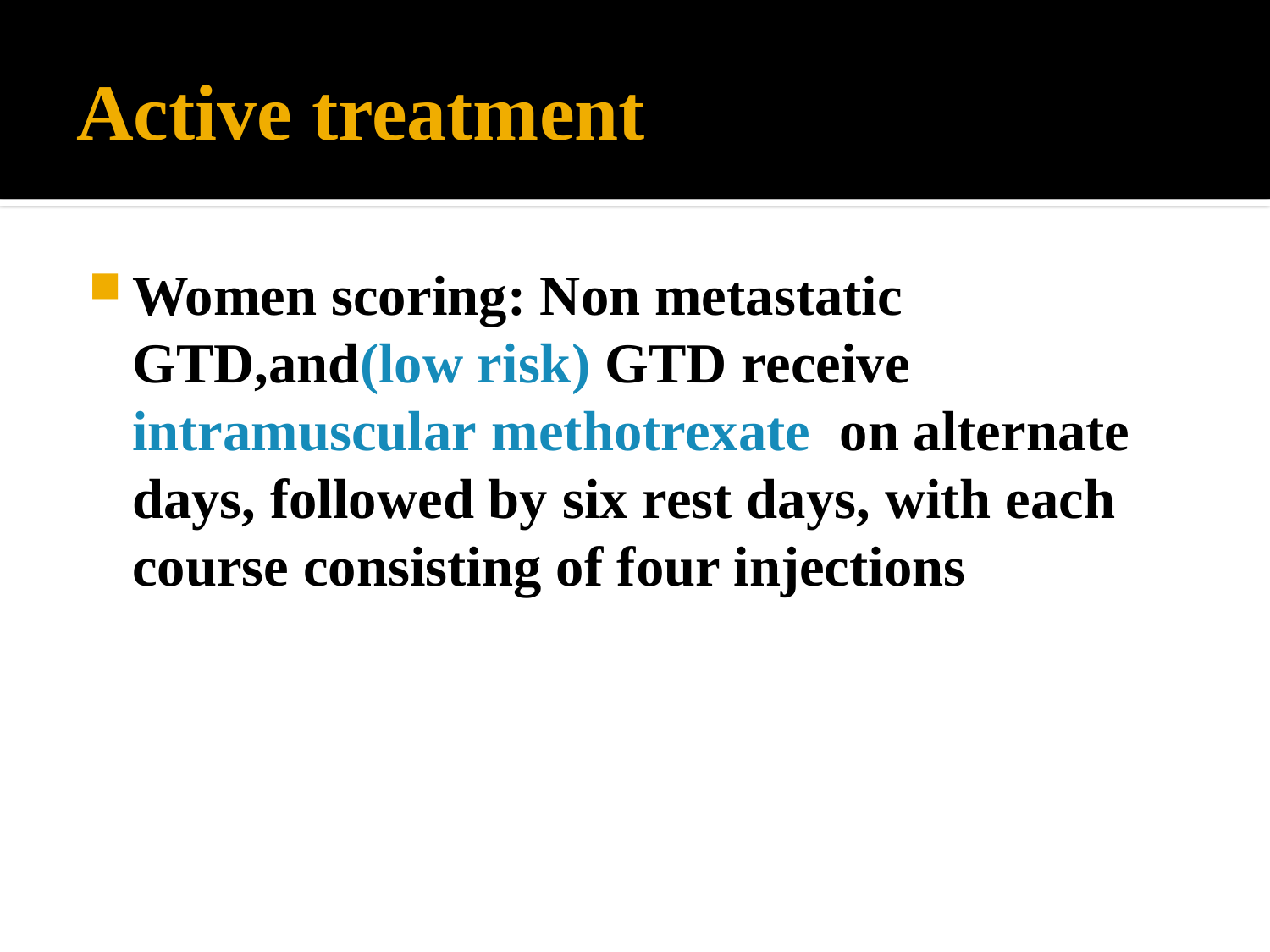

# Active treatment
Women scoring: Non metastatic GTD,and(low risk) GTD receive intramuscular methotrexate  on alternate days, followed by six rest days, with each course consisting of four injections